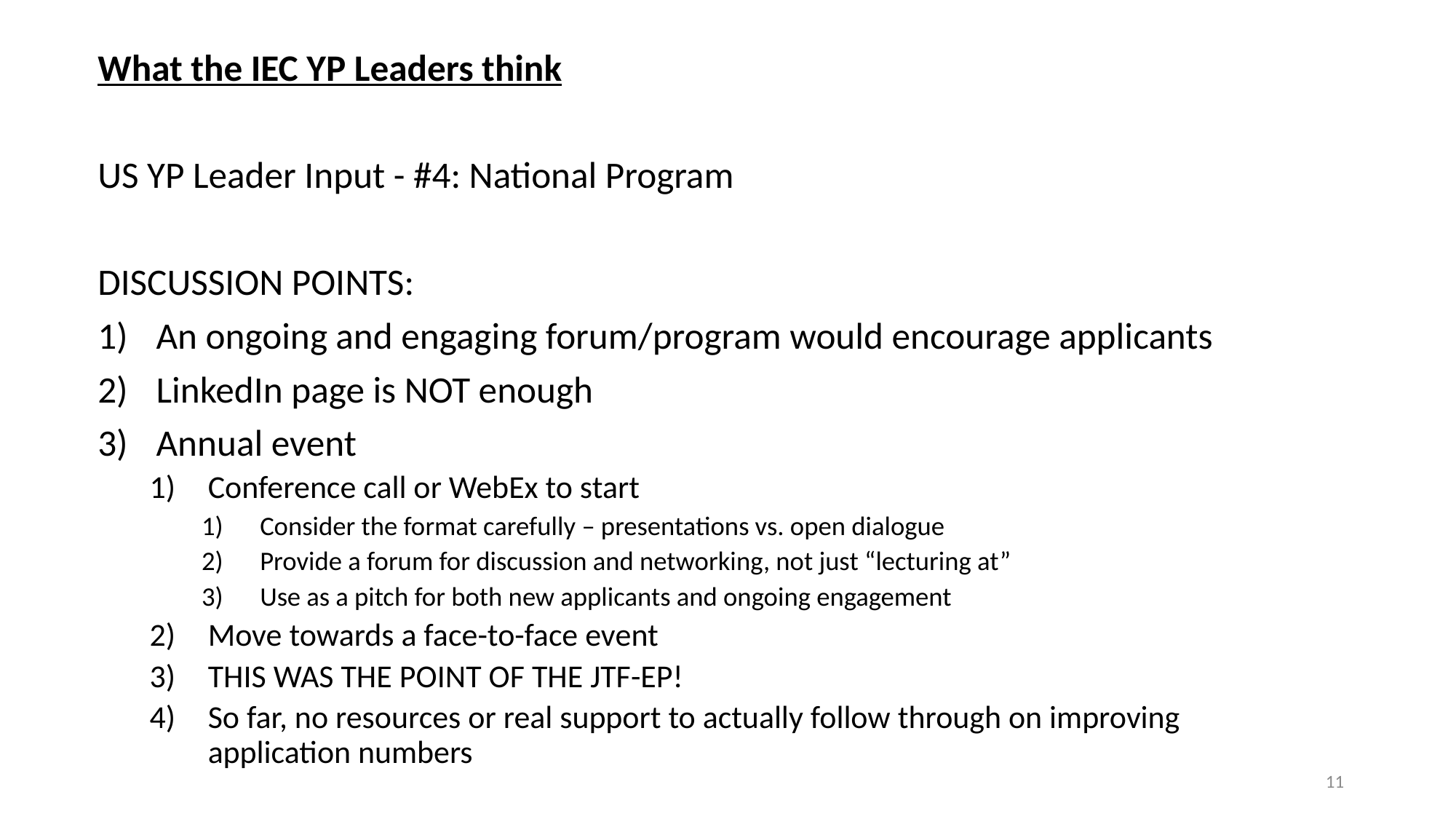

What the IEC YP Leaders think

US YP Leader Input - #4: National Program

DISCUSSION POINTS:
An ongoing and engaging forum/program would encourage applicants
LinkedIn page is NOT enough
Annual event
Conference call or WebEx to start
Consider the format carefully – presentations vs. open dialogue
Provide a forum for discussion and networking, not just “lecturing at”
Use as a pitch for both new applicants and ongoing engagement
Move towards a face-to-face event
THIS WAS THE POINT OF THE JTF-EP!
So far, no resources or real support to actually follow through on improving application numbers
11